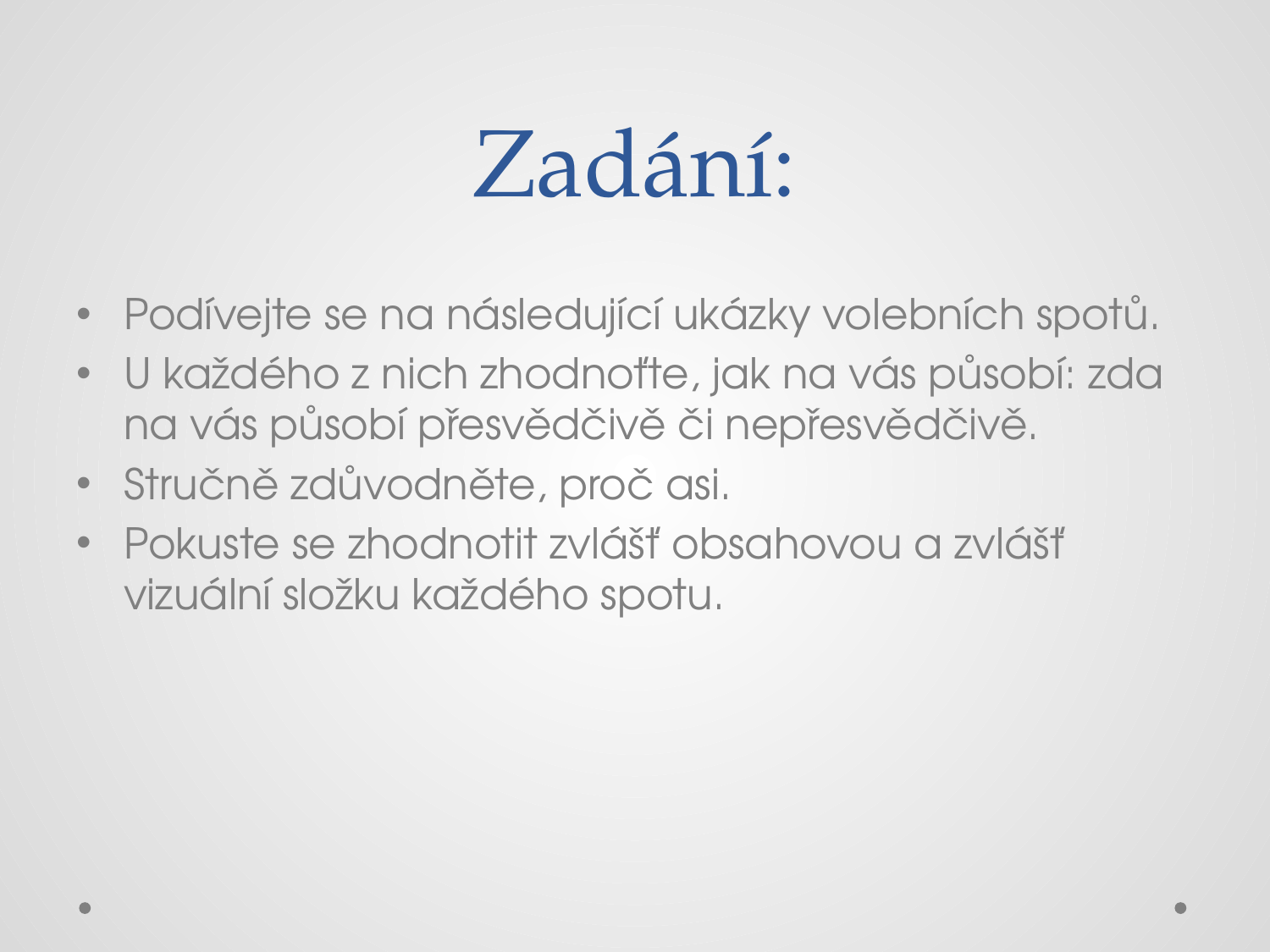

# Zadání:

Podívejte se na následující ukázky volebních spotů.
U každého z nich zhodnoťte, jak na vás působí: zda na vás působí přesvědčivě či nepřesvědčivě.
Stručně zdůvodněte, proč asi.
Pokuste se zhodnotit zvlášť obsahovou a zvlášť vizuální složku každého spotu.